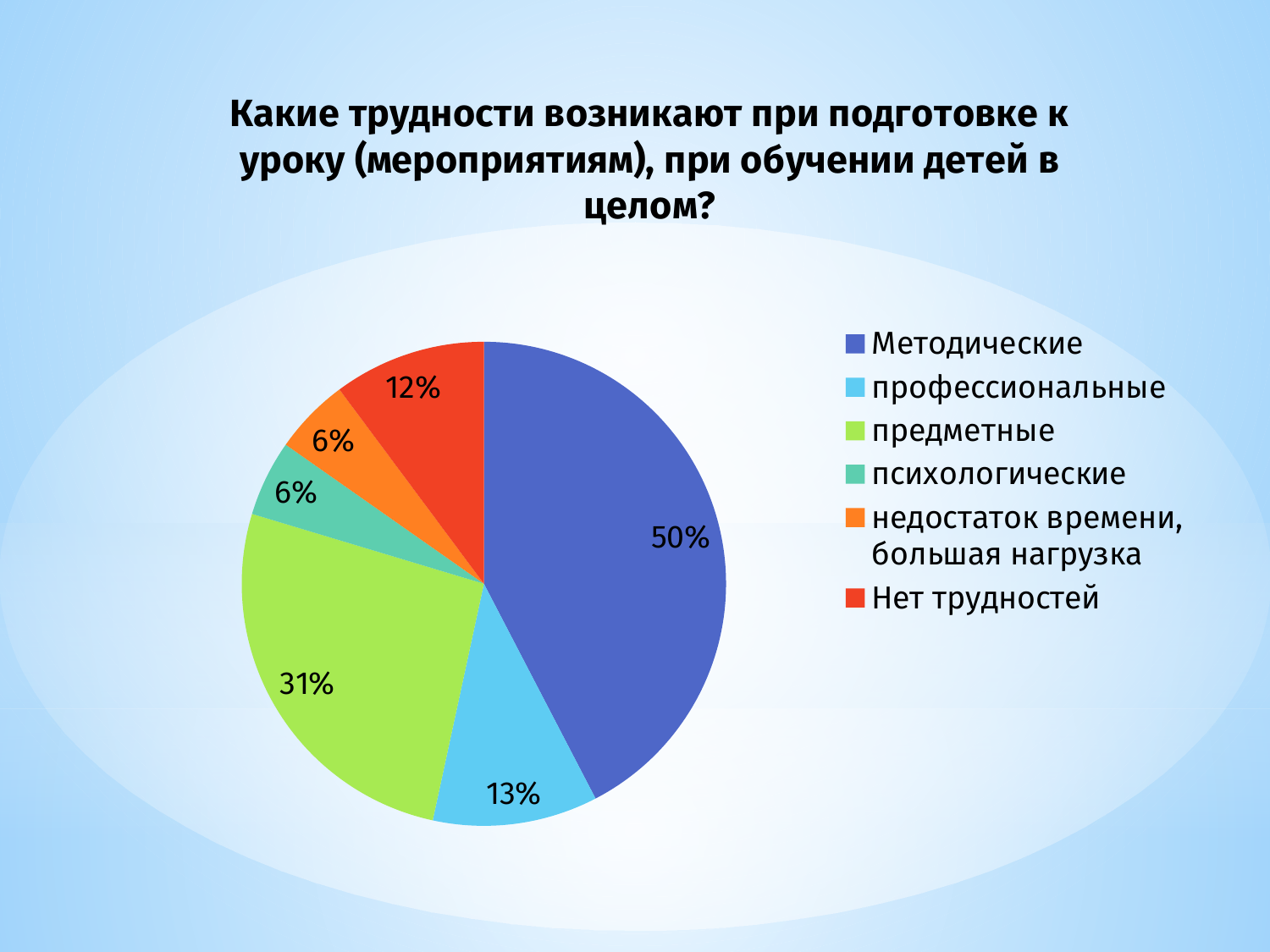

### Chart:

| Category | Какие трудности возникают при подготовке к уроку (мероприятиям), при обучении детей в целом?
 |
|---|---|
| Методические | 0.5 |
| профессиональные | 0.13 |
| предметные | 0.31 |
| психологические | 0.06 |
| недостаток времени, большая нагрузка | 0.06 |
| Нет трудностей | 0.12 |